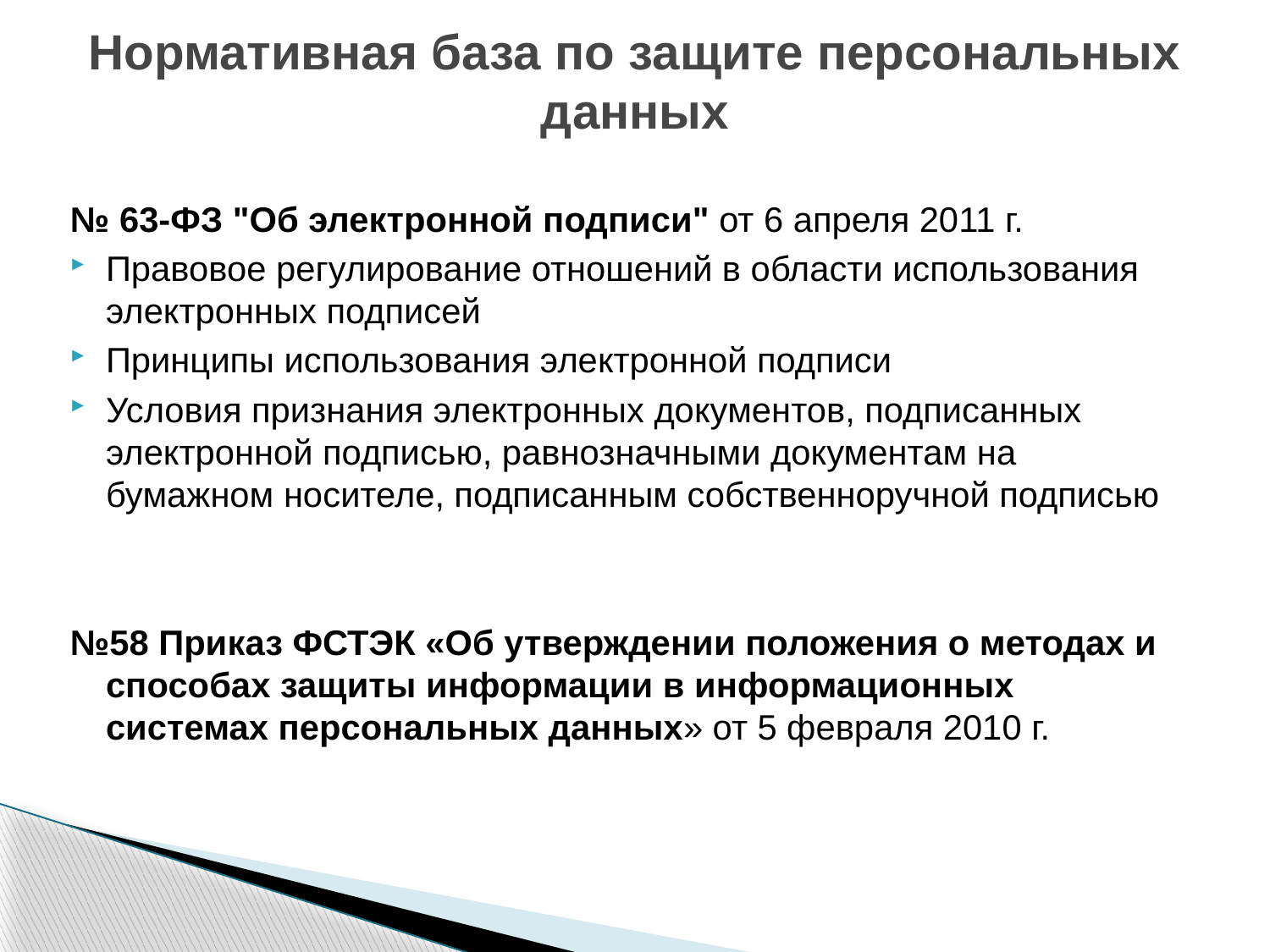

# Нормативная база по защите персональных данных
№ 63-ФЗ "Об электронной подписи" от 6 апреля 2011 г.
Правовое регулирование отношений в области использования электронных подписей
Принципы использования электронной подписи
Условия признания электронных документов, подписанных электронной подписью, равнозначными документам на бумажном носителе, подписанным собственноручной подписью

№58 Приказ ФСТЭК «Об утверждении положения о методах и способах защиты информации в информационных системах персональных данных» от 5 февраля 2010 г.